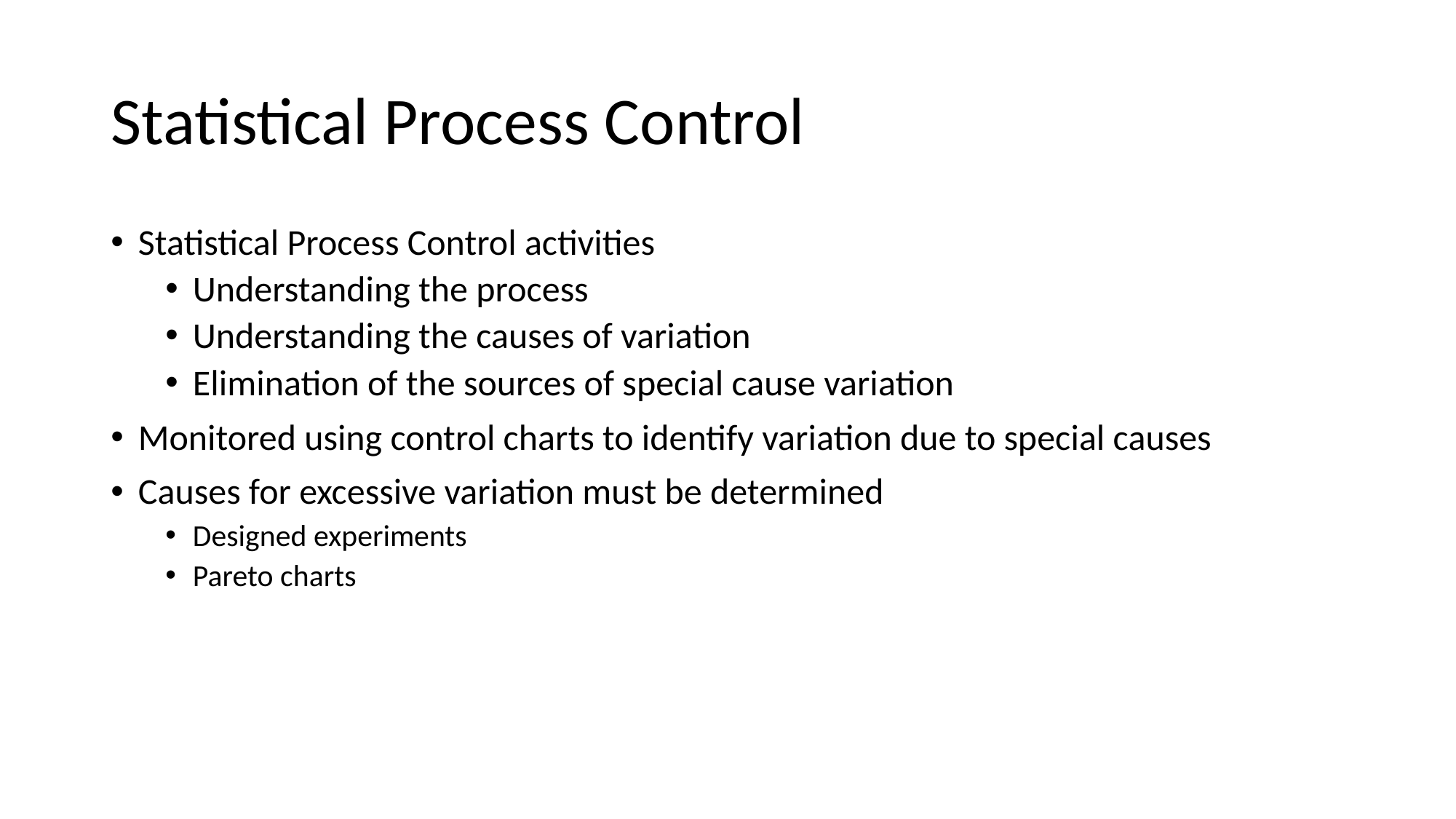

Statistical Process Control
Statistical Process Control activities
Understanding the process
Understanding the causes of variation
Elimination of the sources of special cause variation
Monitored using control charts to identify variation due to special causes
Causes for excessive variation must be determined
Designed experiments
Pareto charts